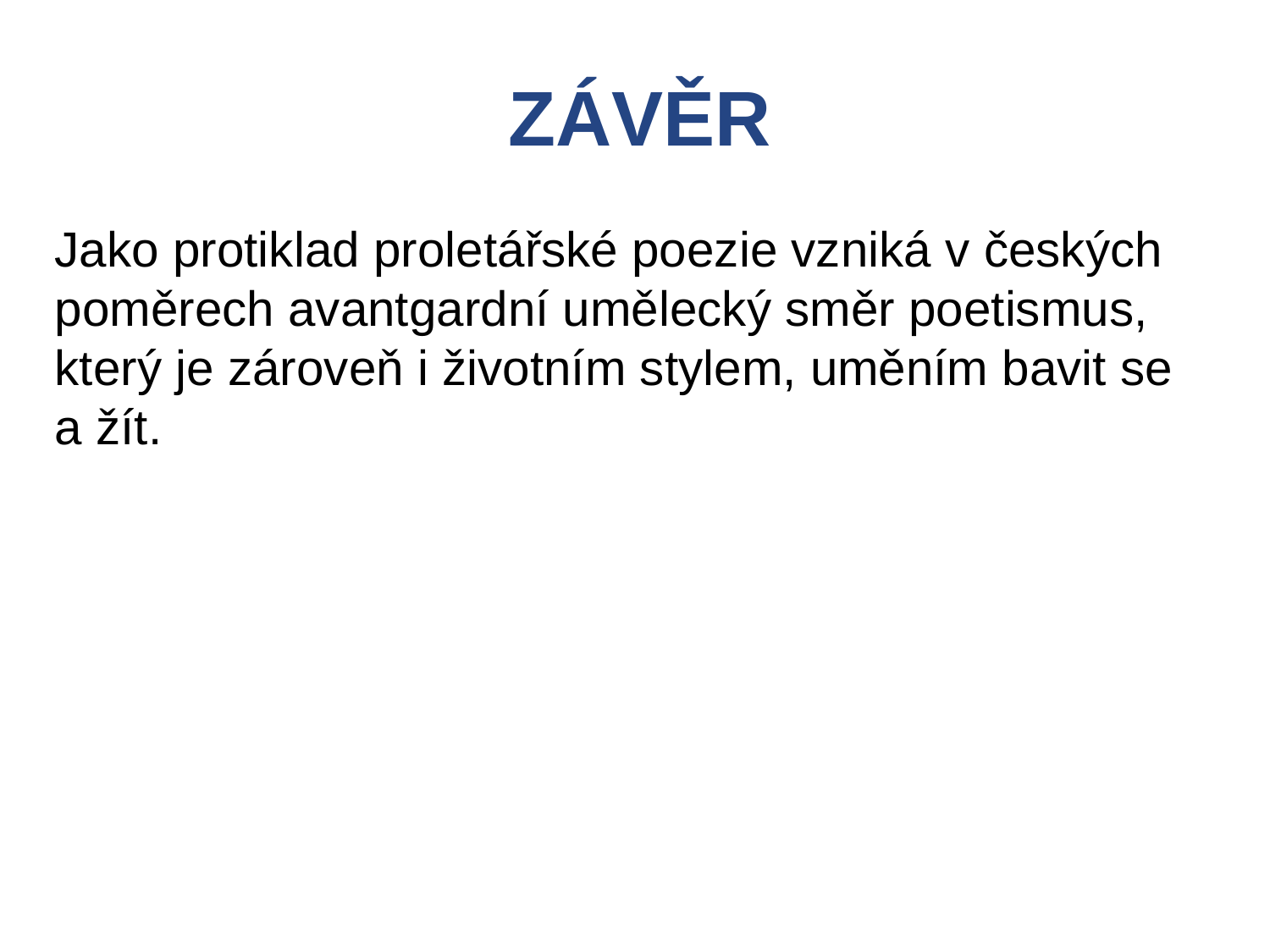

ZÁVĚR
Jako protiklad proletářské poezie vzniká v českých poměrech avantgardní umělecký směr poetismus, který je zároveň i životním stylem, uměním bavit se
a žít.